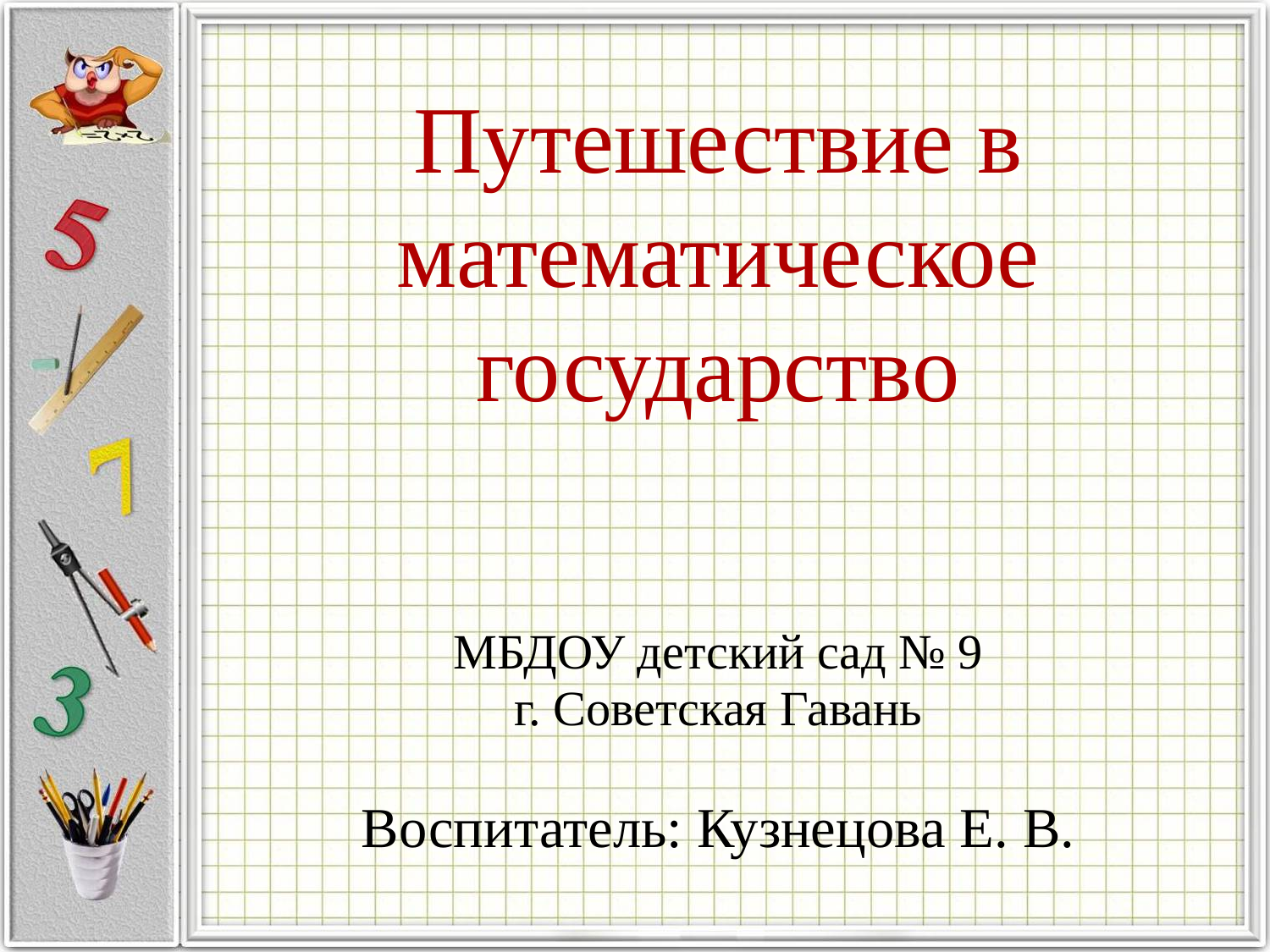

# Путешествие в математическое государство

МБДОУ детский сад № 9
г. Советская Гавань

Воспитатель: Кузнецова Е. В.